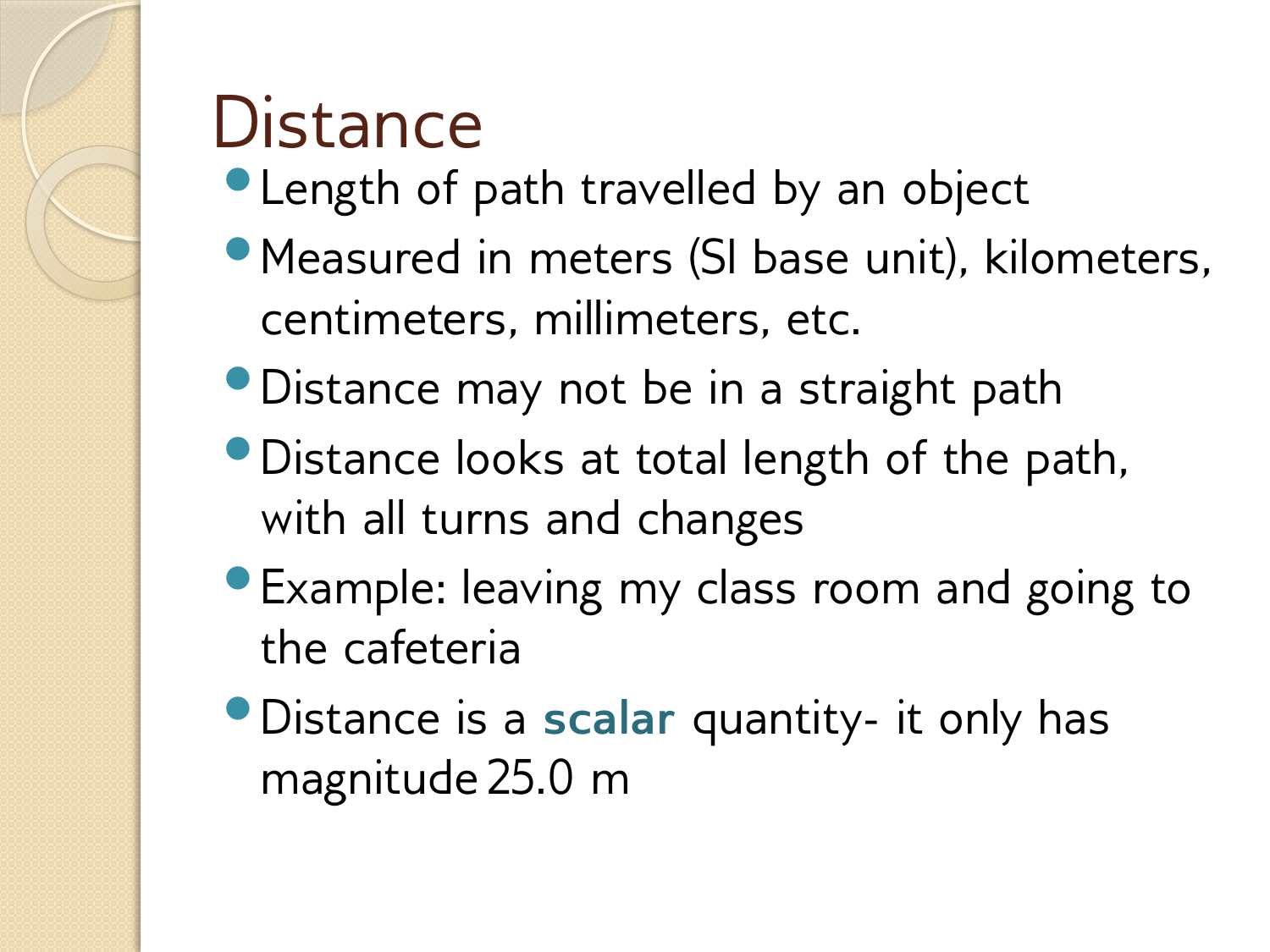

# Distance
Length of path travelled by an object
Measured in meters (SI base unit), kilometers, centimeters, millimeters, etc.
Distance may not be in a straight path
Distance looks at total length of the path, with all turns and changes
Example: leaving my class room and going to the cafeteria
Distance is a scalar quantity- it only has magnitude	25.0 m